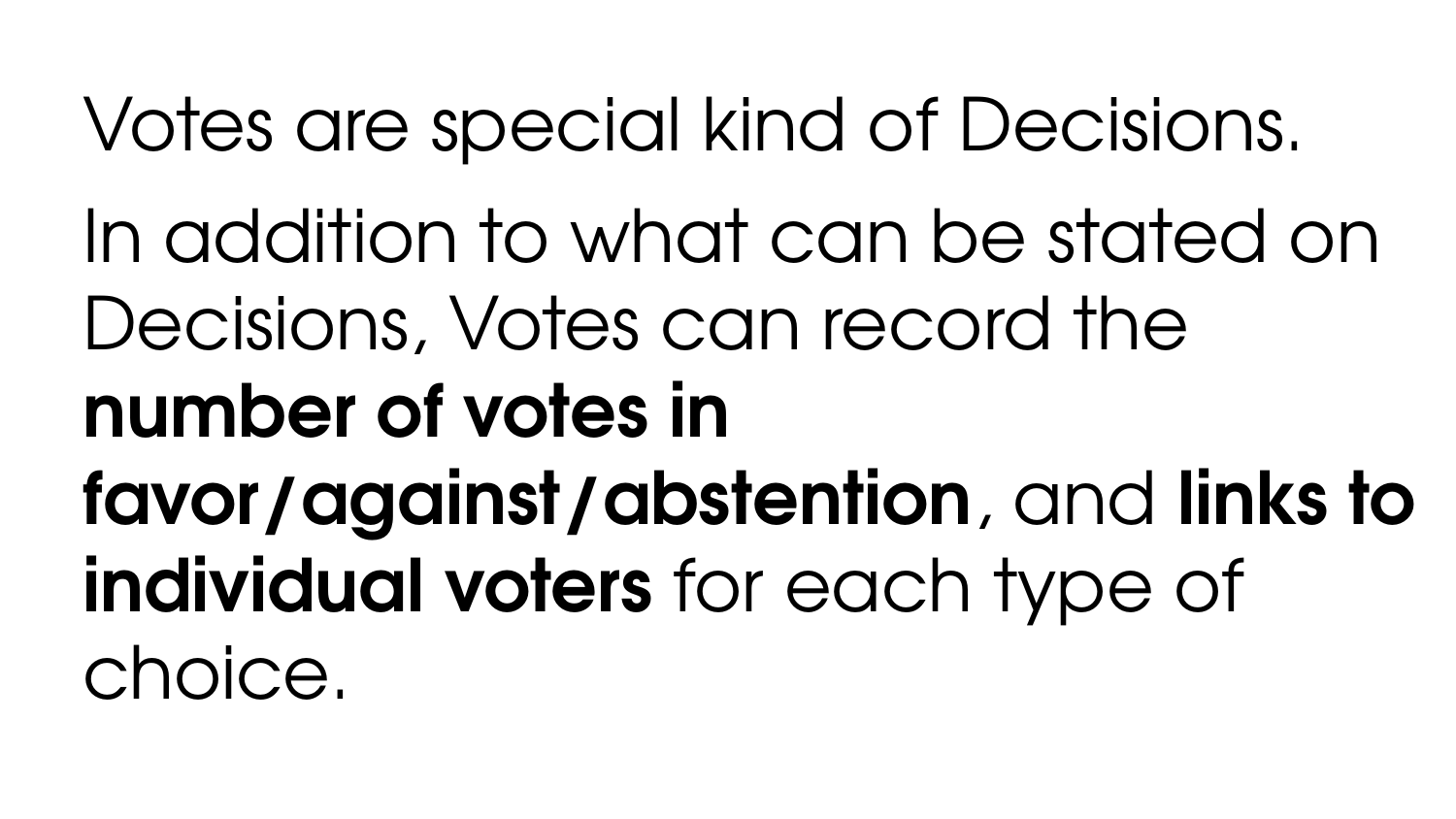

Votes are special kind of Decisions.
In addition to what can be stated on Decisions, Votes can record the number of votes in favor/against/abstention, and links to individual voters for each type of choice.